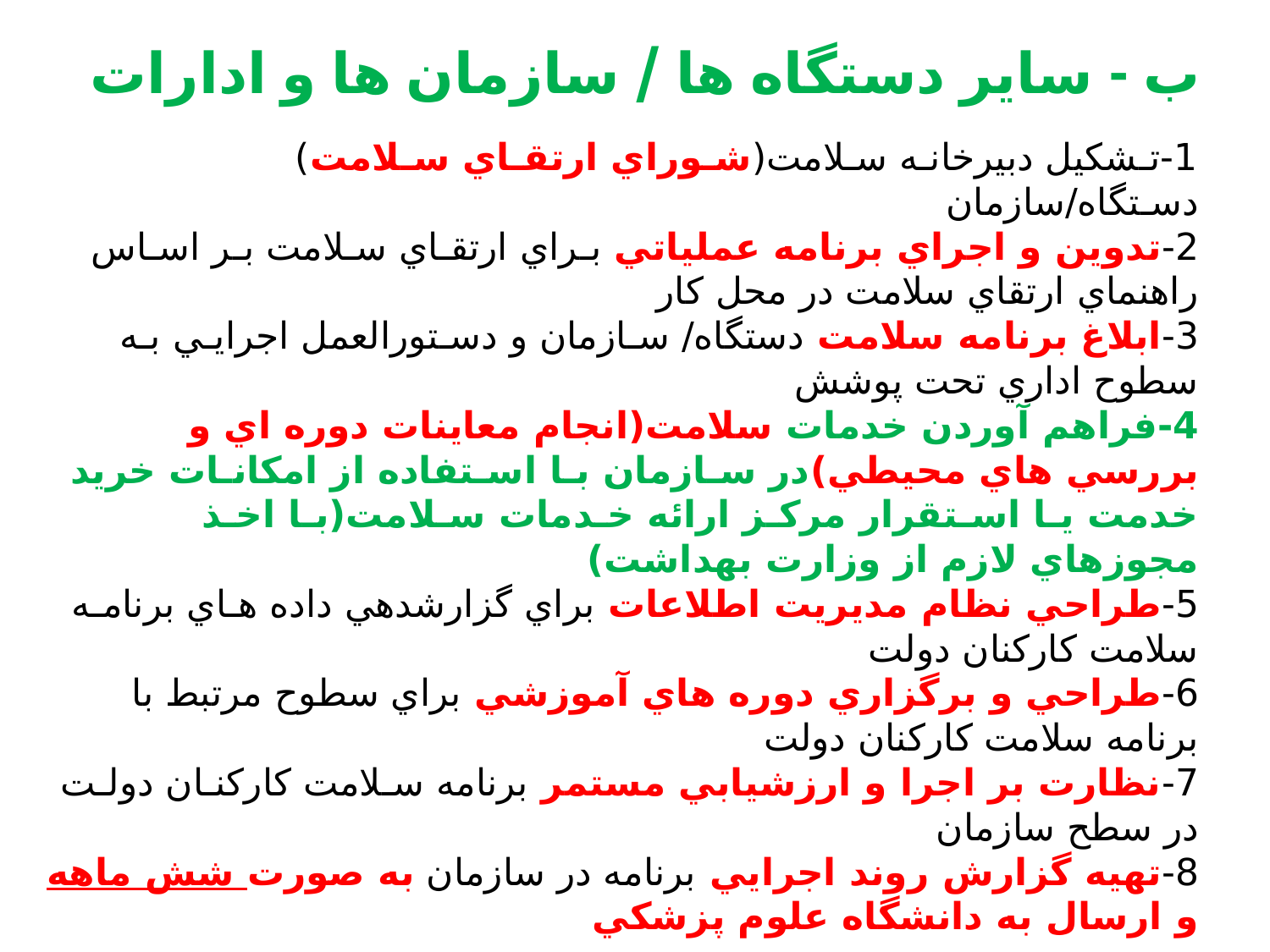

# ب - ساير دستگاه ها / سازمان ها و ادارات
1-تـشكيل دبيرخانـه سـلامت(شـوراي ارتقـاي سـلامت) دسـتگاه/سازمان
2-تدوين و اجراي برنامه عملياتي بـراي ارتقـاي سـلامت بـر اسـاس راهنماي ارتقاي سلامت در محل كار
3-ابلاغ برنامه سلامت دستگاه/ سـازمان و دسـتورالعمل اجرايـي بـه سطوح اداري تحت پوشش
4-فراهم آوردن خدمات سلامت(انجام معاينات دوره اي و  بررسي هاي محيطي)در سـازمان بـا اسـتفاده از امكانـات خريد خدمت يـا اسـتقرار مركـز ارائه خـدمات سـلامت(بـا اخـذ مجوزهاي لازم از وزارت بهداشت)
5-طراحي نظام مديريت اطلاعات براي گزارشدهي داده هـاي برنامـه سلامت كاركنان دولت
6-طراحي و برگزاري دوره هاي آموزشي براي سطوح مرتبط با برنامه سلامت كاركنان دولت
7-نظارت بر اجرا و ارزشيابي مستمر برنامه سـلامت كاركنـان دولـت در سطح سازمان
8-تهيه گزارش روند اجرايي برنامه در سازمان به صورت شش ماهه و ارسال به دانشگاه علوم پزشكي